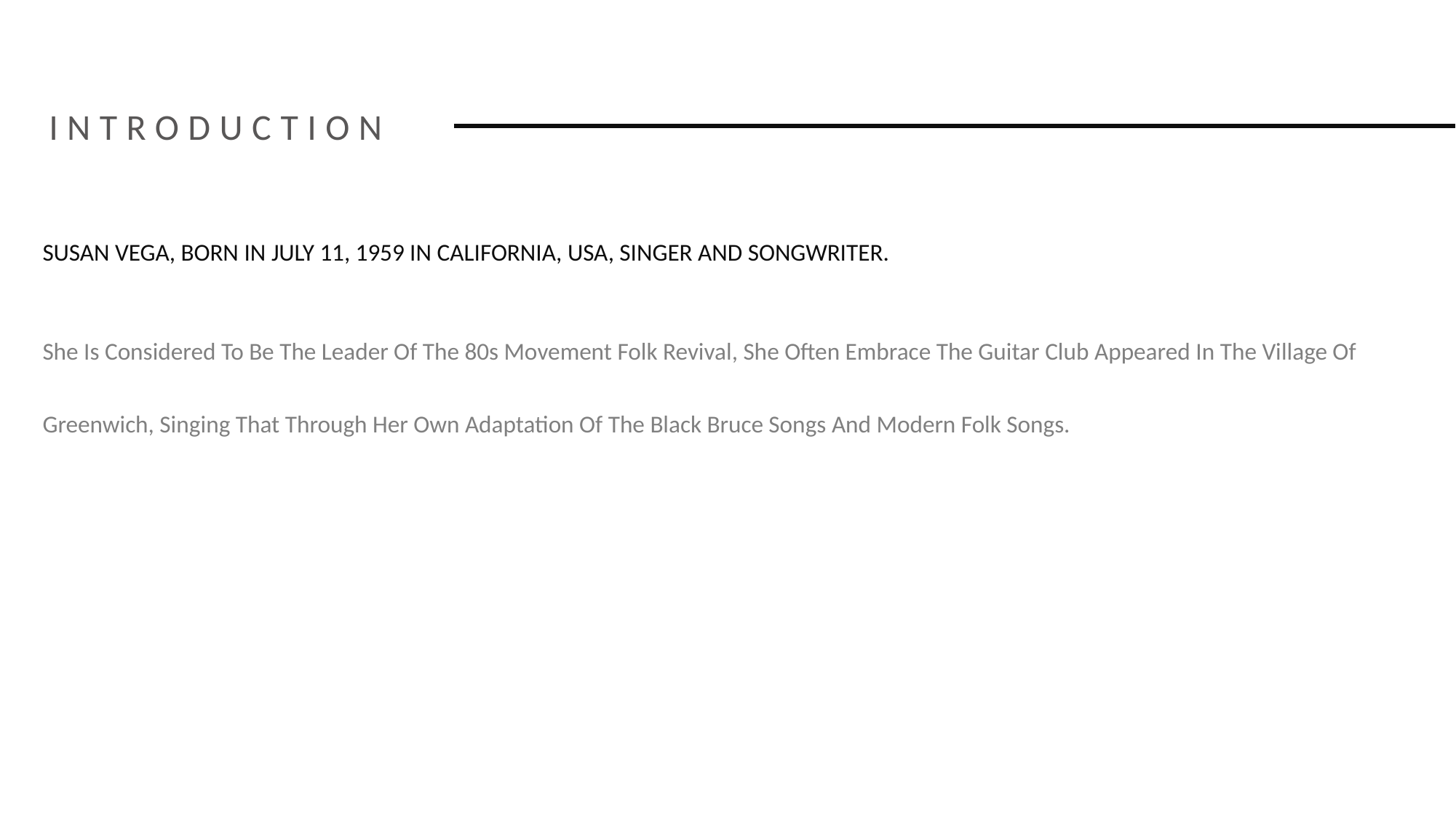

INTRODUCTION
SUSAN VEGA, BORN IN JULY 11, 1959 IN CALIFORNIA, USA, SINGER AND SONGWRITER.

She Is Considered To Be The Leader Of The 80s Movement Folk Revival, She Often Embrace The Guitar Club Appeared In The Village Of Greenwich, Singing That Through Her Own Adaptation Of The Black Bruce Songs And Modern Folk Songs.